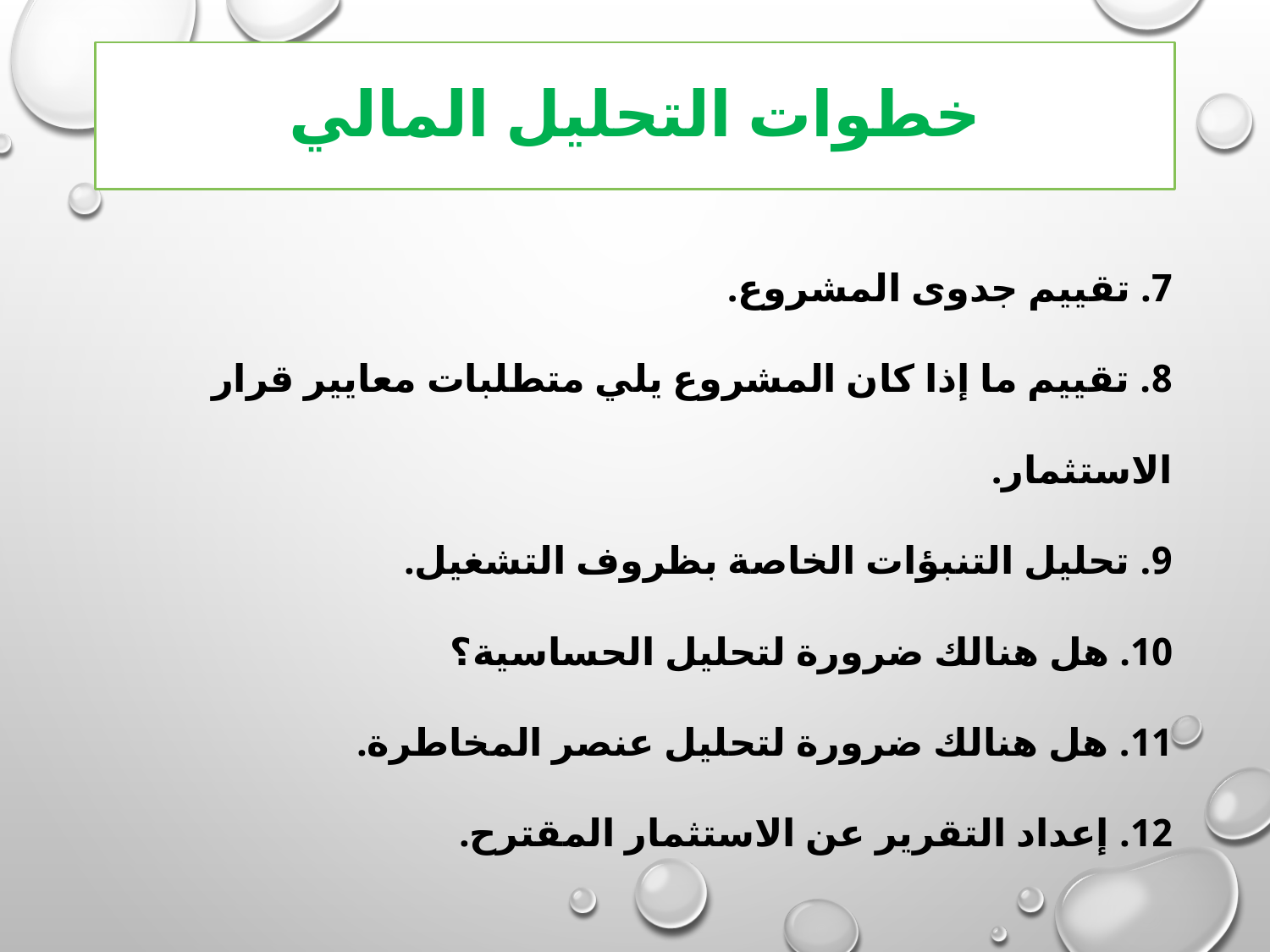

# خطوات التحليل المالي
7. تقييم جدوى المشروع.
8. تقييم ما إذا كان المشروع يلي متطلبات معايير قرار الاستثمار.
9. تحليل التنبؤات الخاصة بظروف التشغيل.
10. هل هنالك ضرورة لتحليل الحساسية؟
11. هل هنالك ضرورة لتحليل عنصر المخاطرة.
12. إعداد التقرير عن الاستثمار المقترح.